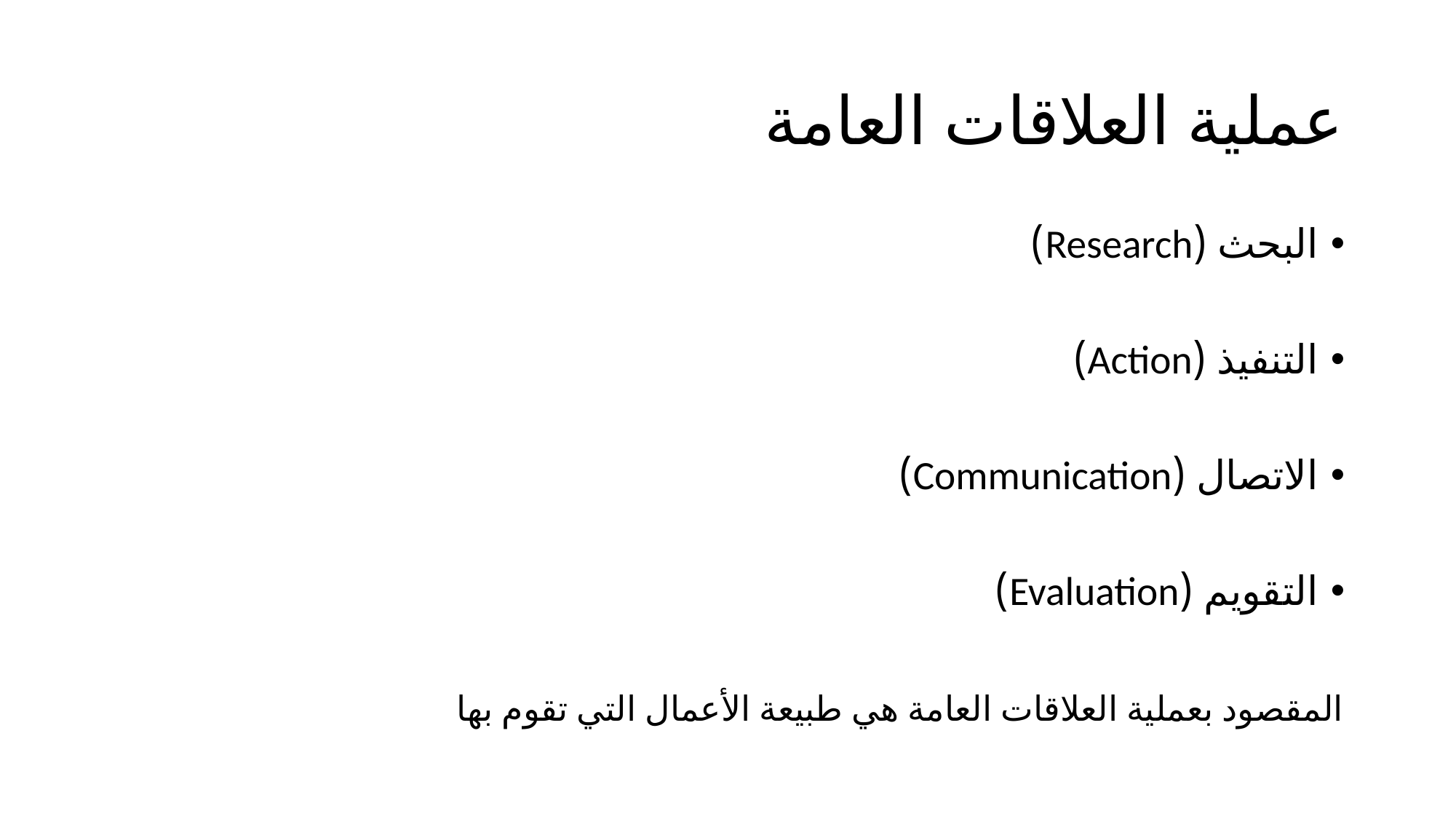

# عملية العلاقات العامة
البحث (Research)

التنفيذ (Action)

الاتصال (Communication)

التقويم (Evaluation)

	المقصود بعملية العلاقات العامة هي طبيعة الأعمال التي تقوم بها